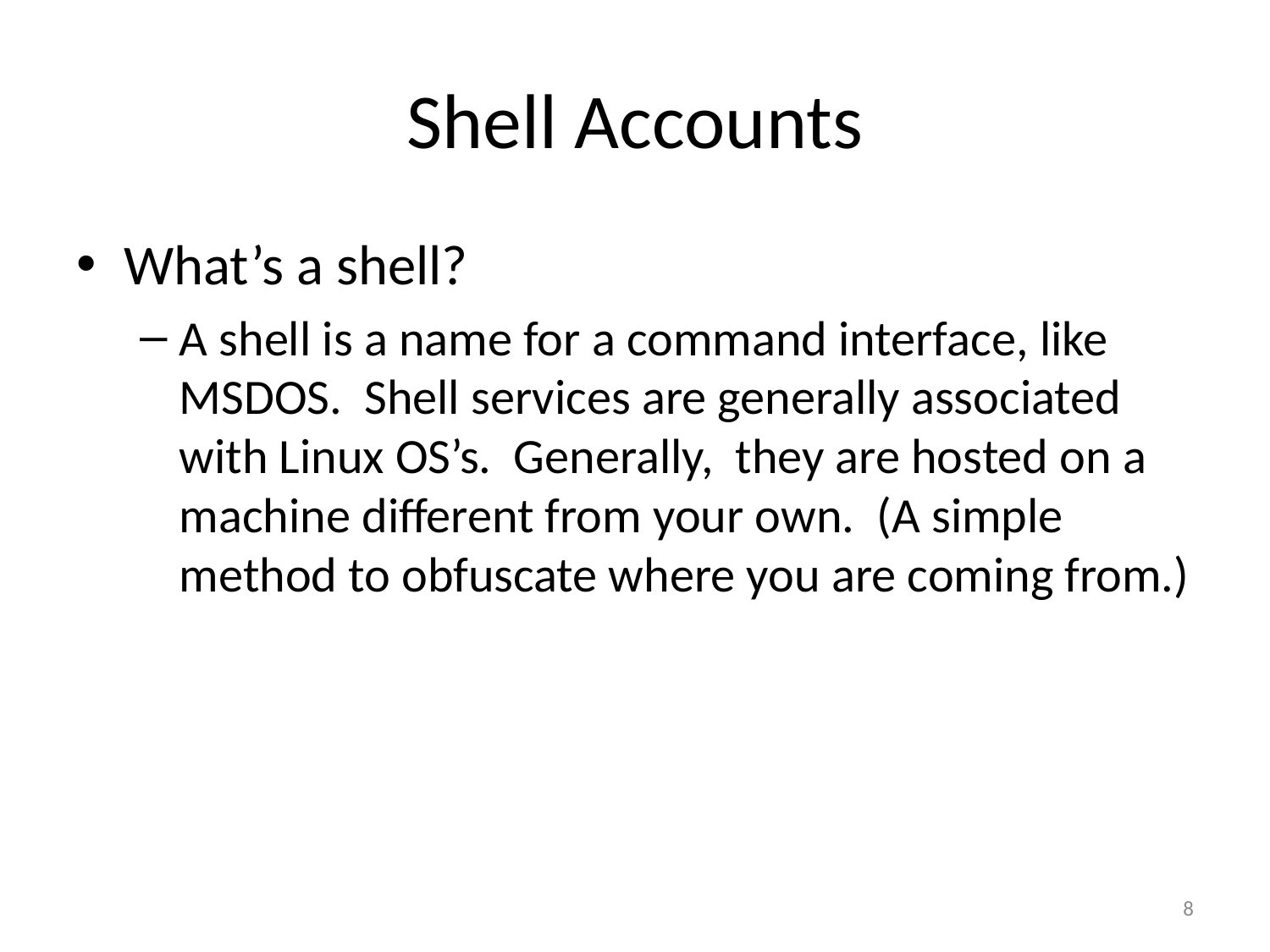

# Shell Accounts
What’s a shell?
A shell is a name for a command interface, like MSDOS.  Shell services are generally associated with Linux OS’s.  Generally,  they are hosted on a machine different from your own.  (A simple method to obfuscate where you are coming from.)
8